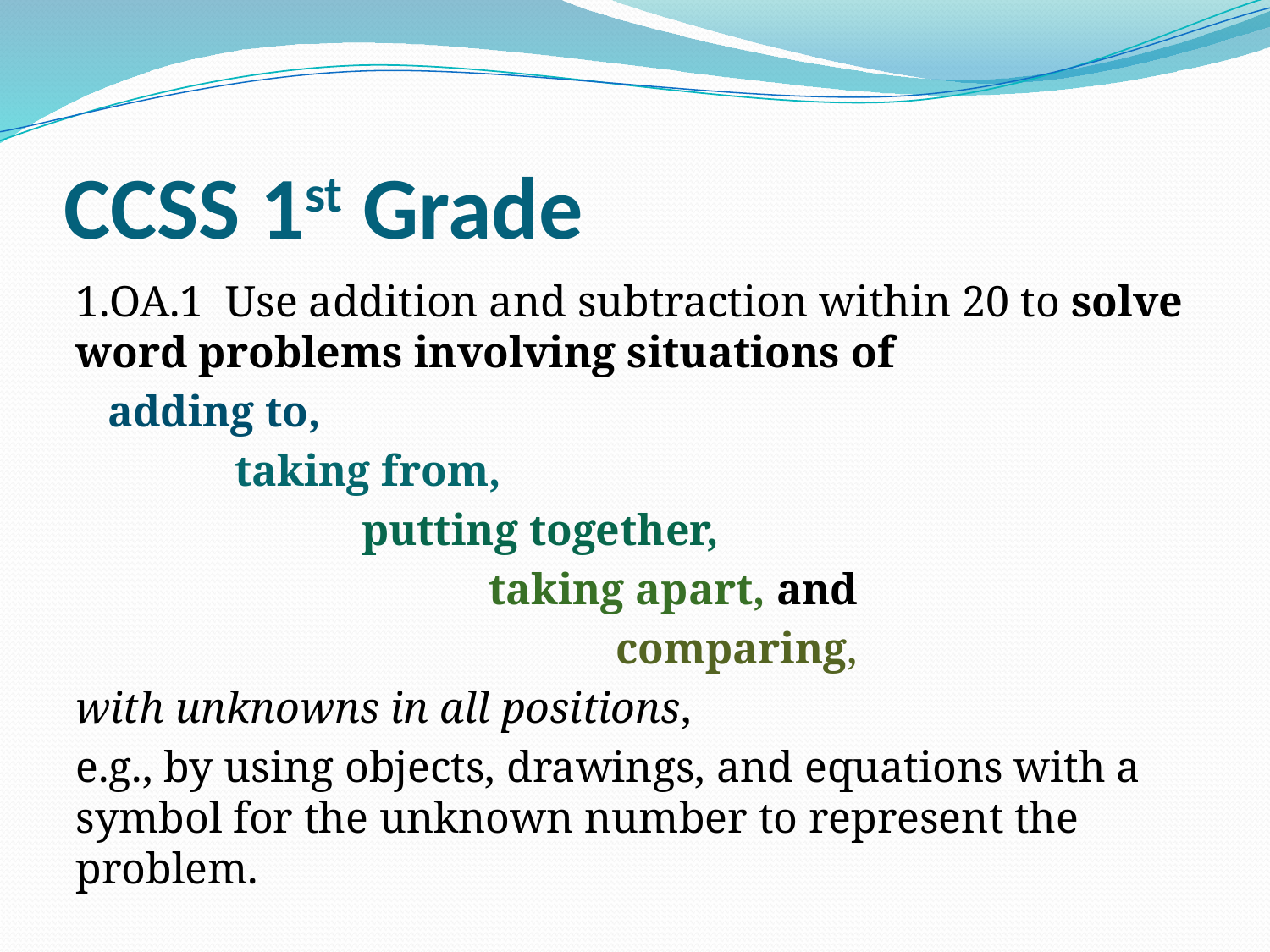

# CCSS 1st Grade
1.OA.1  Use addition and subtraction within 20 to solve word problems involving situations of
adding to,
	taking from,
		putting together,
			taking apart, and
				comparing,
with unknowns in all positions,
e.g., by using objects, drawings, and equations with a symbol for the unknown number to represent the problem.